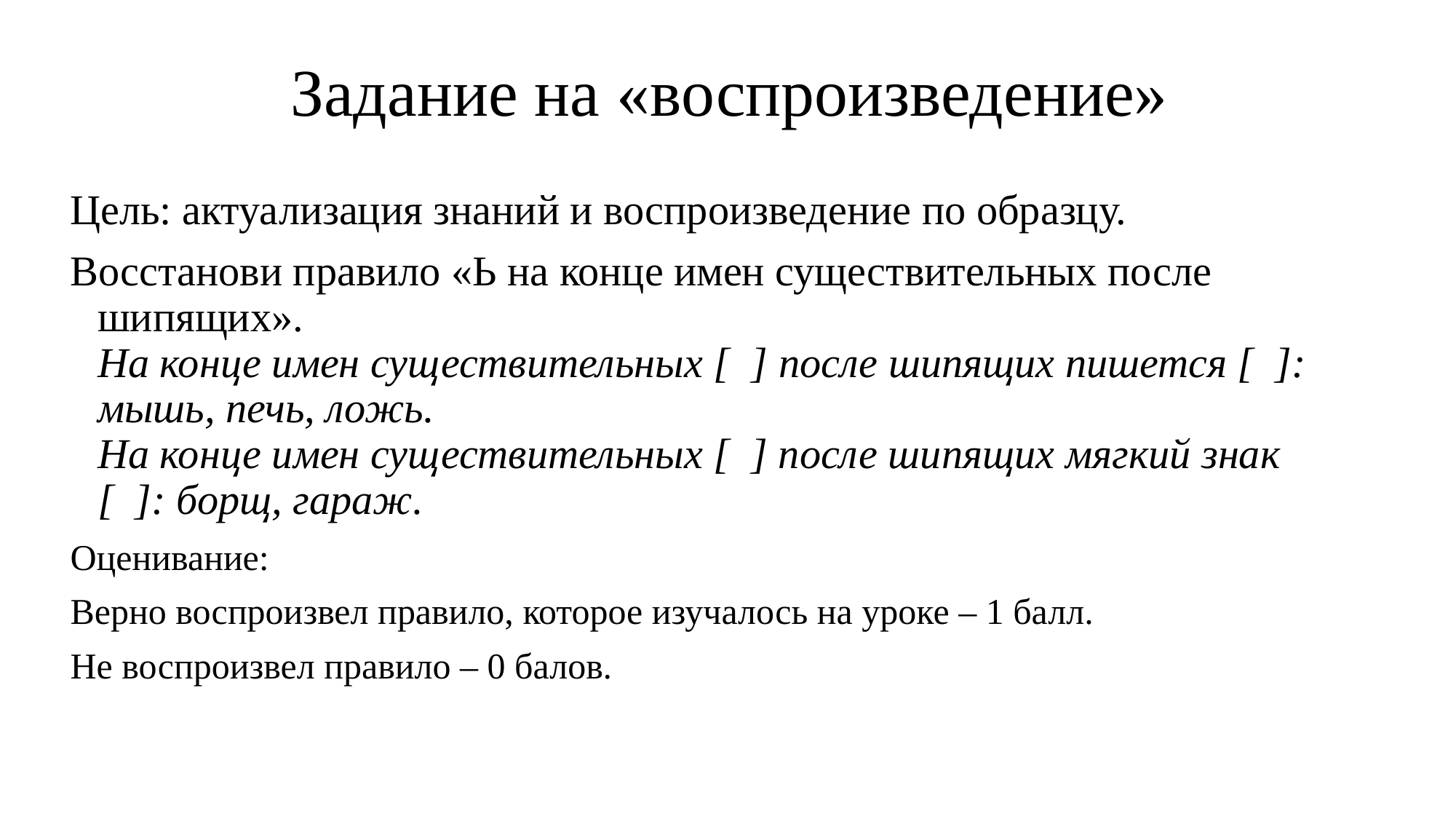

# Задание на «воспроизведение»
Цель: актуализация знаний и воспроизведение по образцу.
Восстанови правило «Ь на конце имен существительных после шипящих».
На конце имен существительных [  ] после шипящих пишется [  ]: мышь, печь, ложь.
На конце имен существительных [  ] после шипящих мягкий знак [  ]: борщ, гараж.
Оценивание:
Верно воспроизвел правило, которое изучалось на уроке – 1 балл.
Не воспроизвел правило – 0 балов.